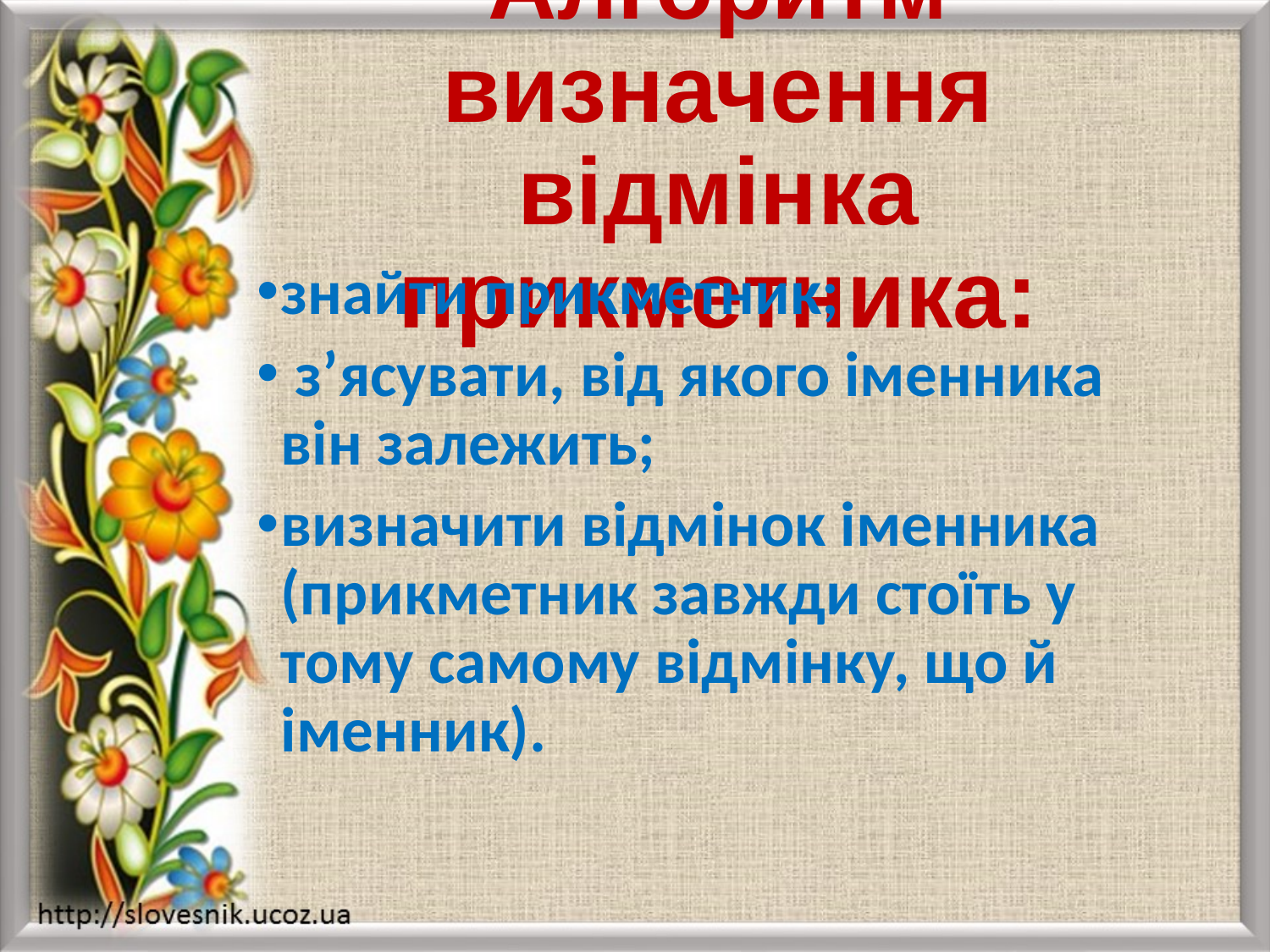

# Алгоритм визначення відмінка прикметника:
знайти прикметник;
 з’ясувати, від якого іменника він залежить;
визначити відмінок іменника (прикметник завжди стоїть у тому самому відмінку, що й іменник).